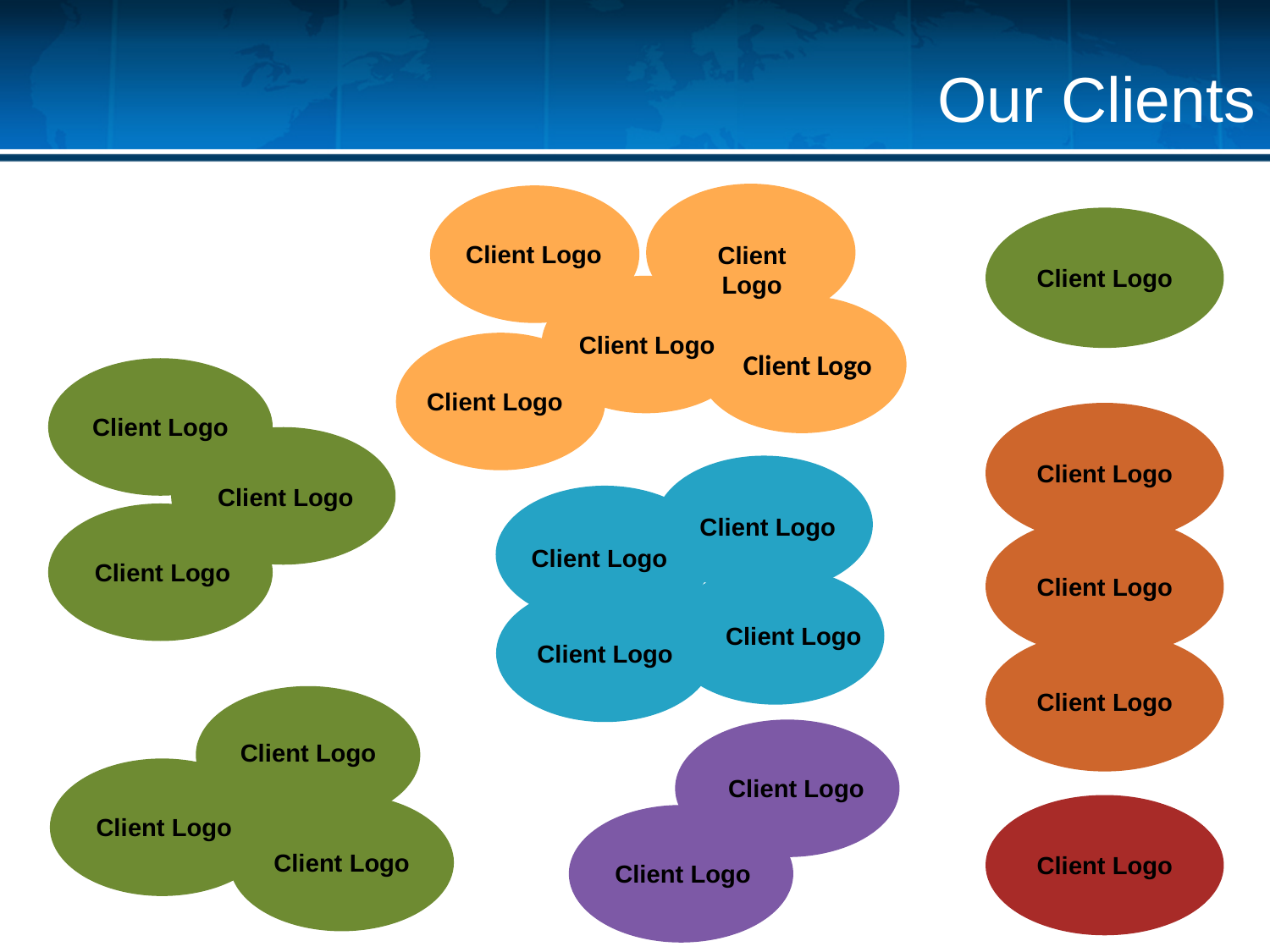

Our Clients

Client Logo
Client Logo
Client Logo
Client Logo
Client Logo
Client Logo
Client Logo
Client Logo
Client Logo
Client Logo
Client Logo
Client Logo
Client Logo
Client Logo
Client Logo
Client Logo
Client Logo
Client Logo
Client Logo
Client Logo
Client Logo
Client Logo